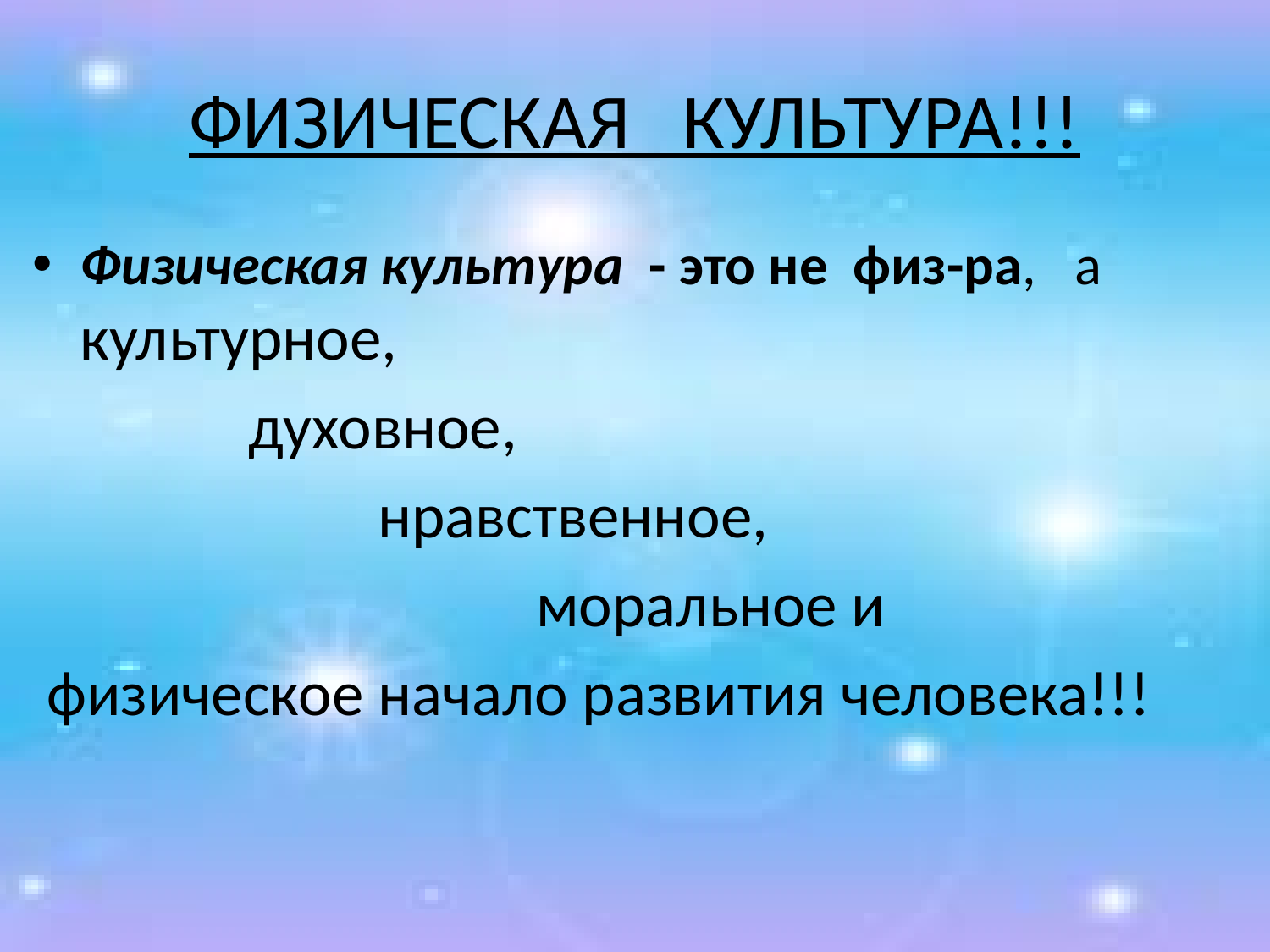

# ФИЗИЧЕСКАЯ   КУЛЬТУРА!!!
Физическая культура  - это не  физ-ра,   а культурное,
               духовное,
                        нравственное,
                                   моральное и
 физическое начало развития человека!!!